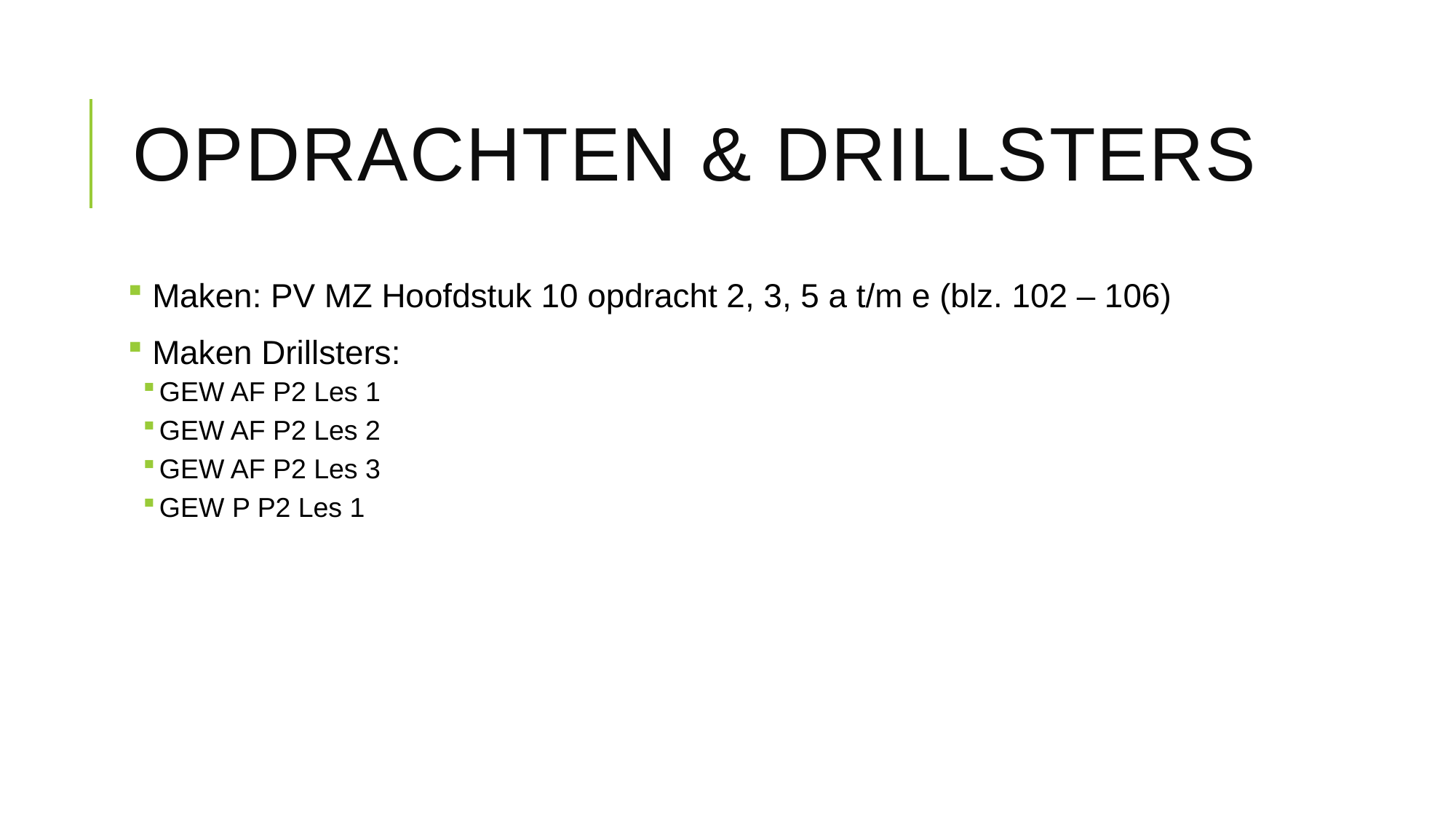

# Opdrachten & Drillsters
 Maken: PV MZ Hoofdstuk 10 opdracht 2, 3, 5 a t/m e (blz. 102 – 106)
 Maken Drillsters:
GEW AF P2 Les 1
GEW AF P2 Les 2
GEW AF P2 Les 3
GEW P P2 Les 1